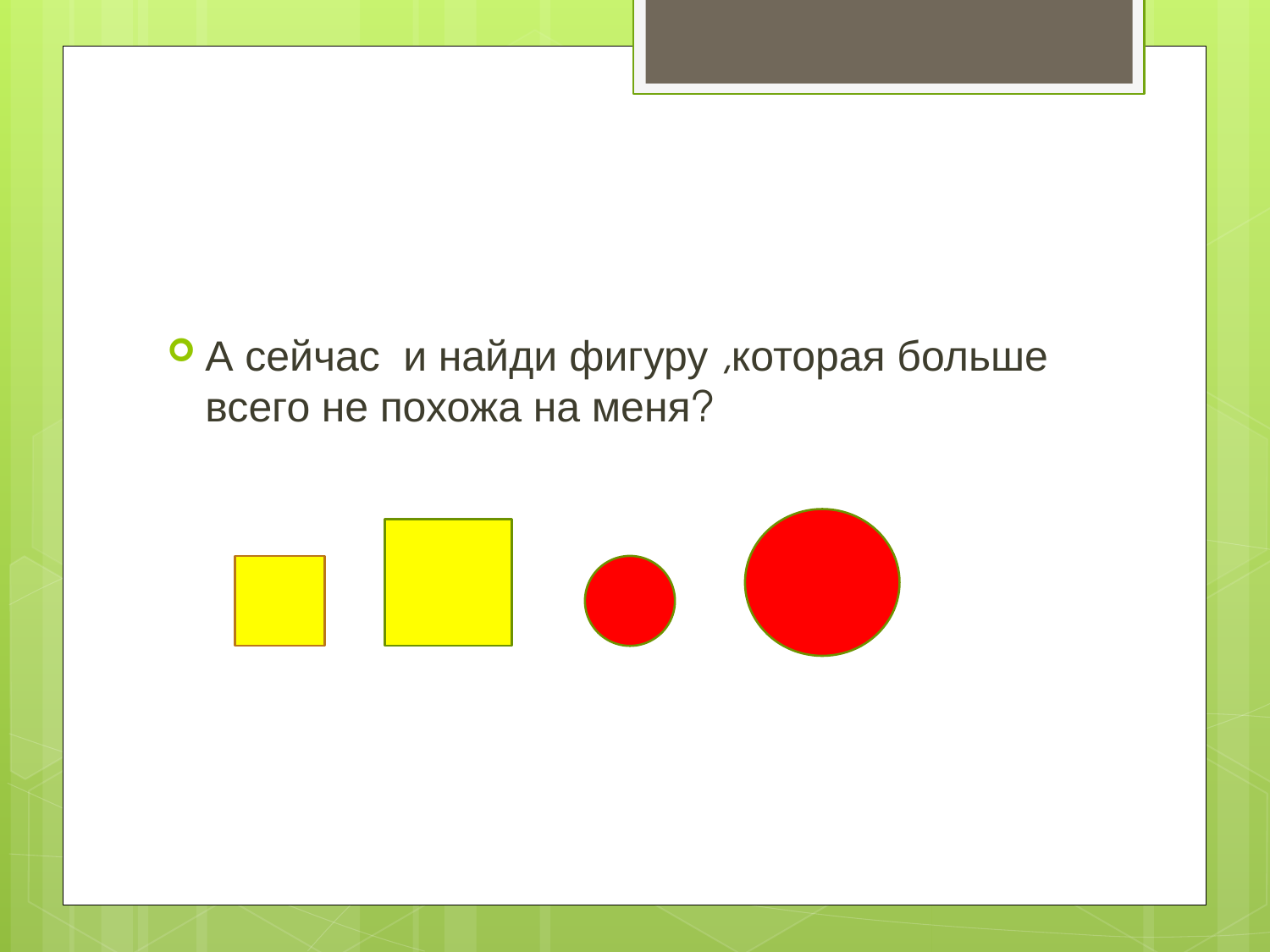

#
А сейчас  и найди фигуру ,которая больше всего не похожа на меня?